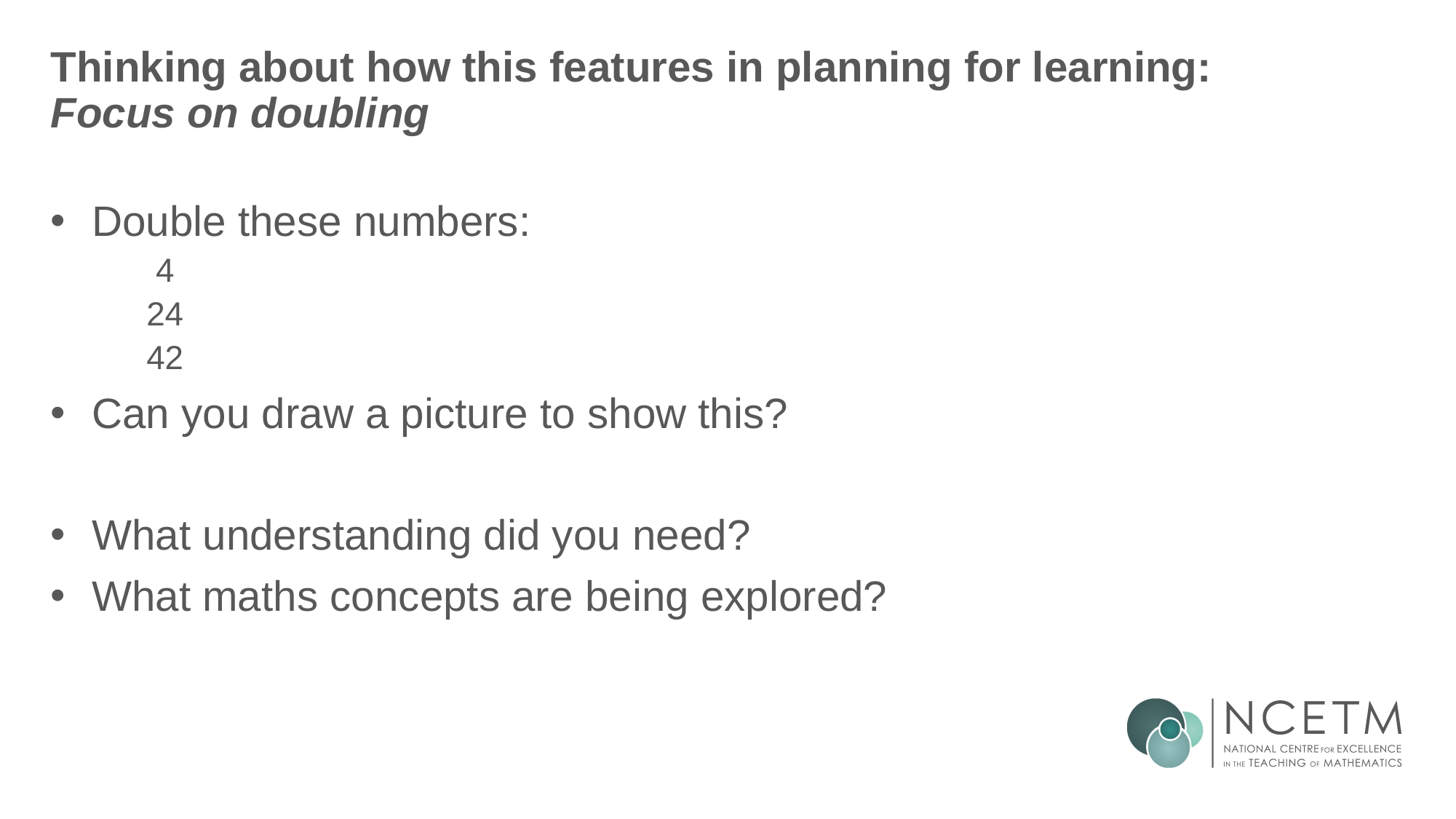

# Thinking about how this features in planning for learning: Focus on doubling
Double these numbers:
 4
24
42
Can you draw a picture to show this?

What understanding did you need?
What maths concepts are being explored?